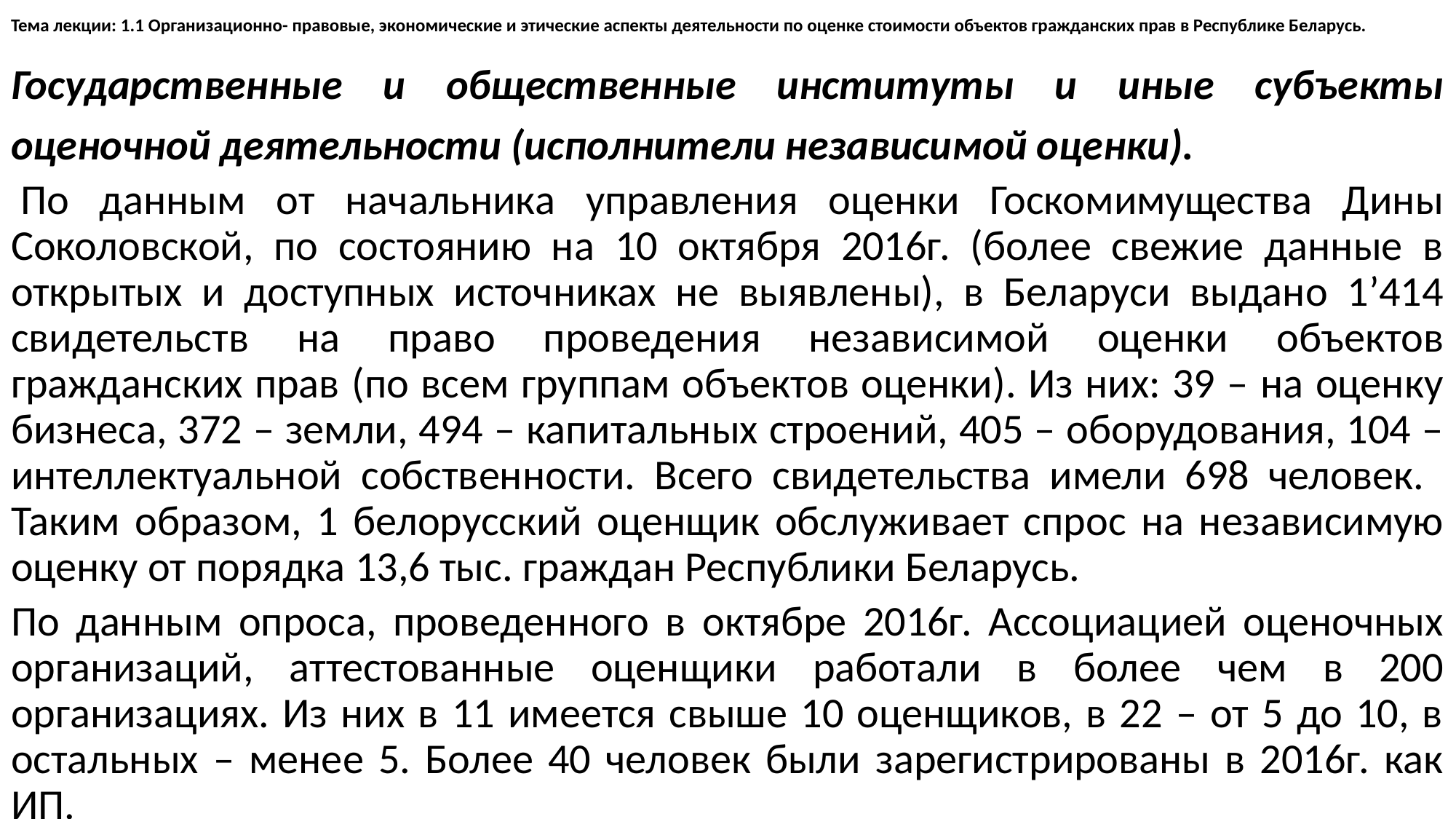

# Тема лекции: 1.1 Организационно- правовые, экономические и этические аспекты деятельности по оценке стоимости объектов гражданских прав в Республике Беларусь.
Государственные и общественные институты и иные субъекты оценочной деятельности (исполнители независимой оценки).
 По данным от начальника управления оценки Госкомимущества Дины Соколовской, по состоянию на 10 октября 2016г. (более свежие данные в открытых и доступных источниках не выявлены), в Беларуси выдано 1’414 свидетельств на право проведения независимой оценки объектов гражданских прав (по всем группам объектов оценки). Из них: 39 – на оценку бизнеса, 372 – земли, 494 – капитальных строений, 405 – оборудования, 104 – интеллектуальной собственности. Всего свидетельства имели 698 человек.
Таким образом, 1 белорусский оценщик обслуживает спрос на независимую оценку от порядка 13,6 тыс. граждан Республики Беларусь.
По данным опроса, проведенного в октябре 2016г. Ассоциацией оценочных организаций, аттестованные оценщики работали в более чем в 200 организациях. Из них в 11 имеется свыше 10 оценщиков, в 22 – от 5 до 10, в остальных – менее 5. Более 40 человек были зарегистрированы в 2016г. как ИП.
.